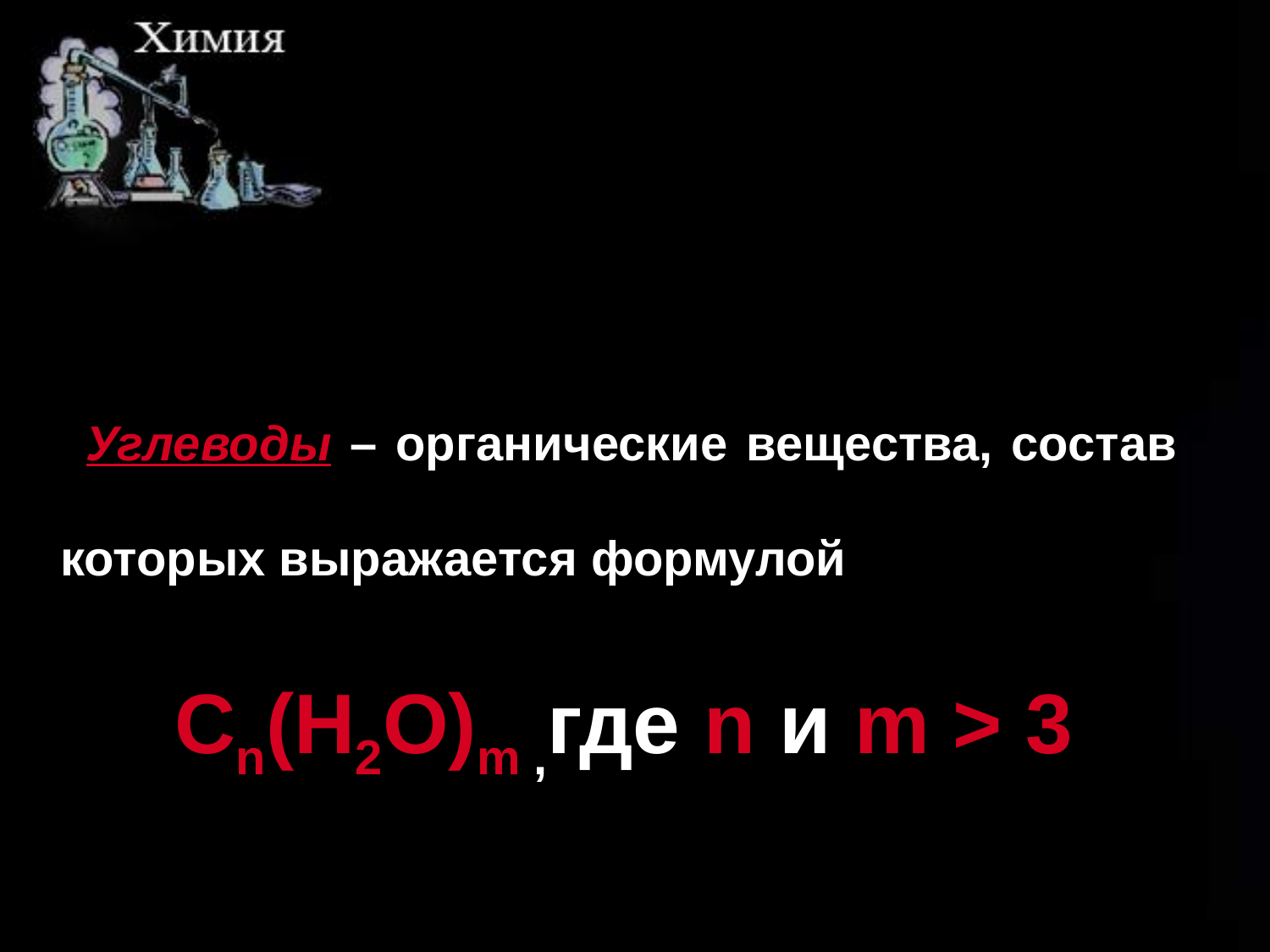

Углеводы – органические вещества, состав которых выражается формулой

            Cn(H2O)m ,где n и m > 3

ш